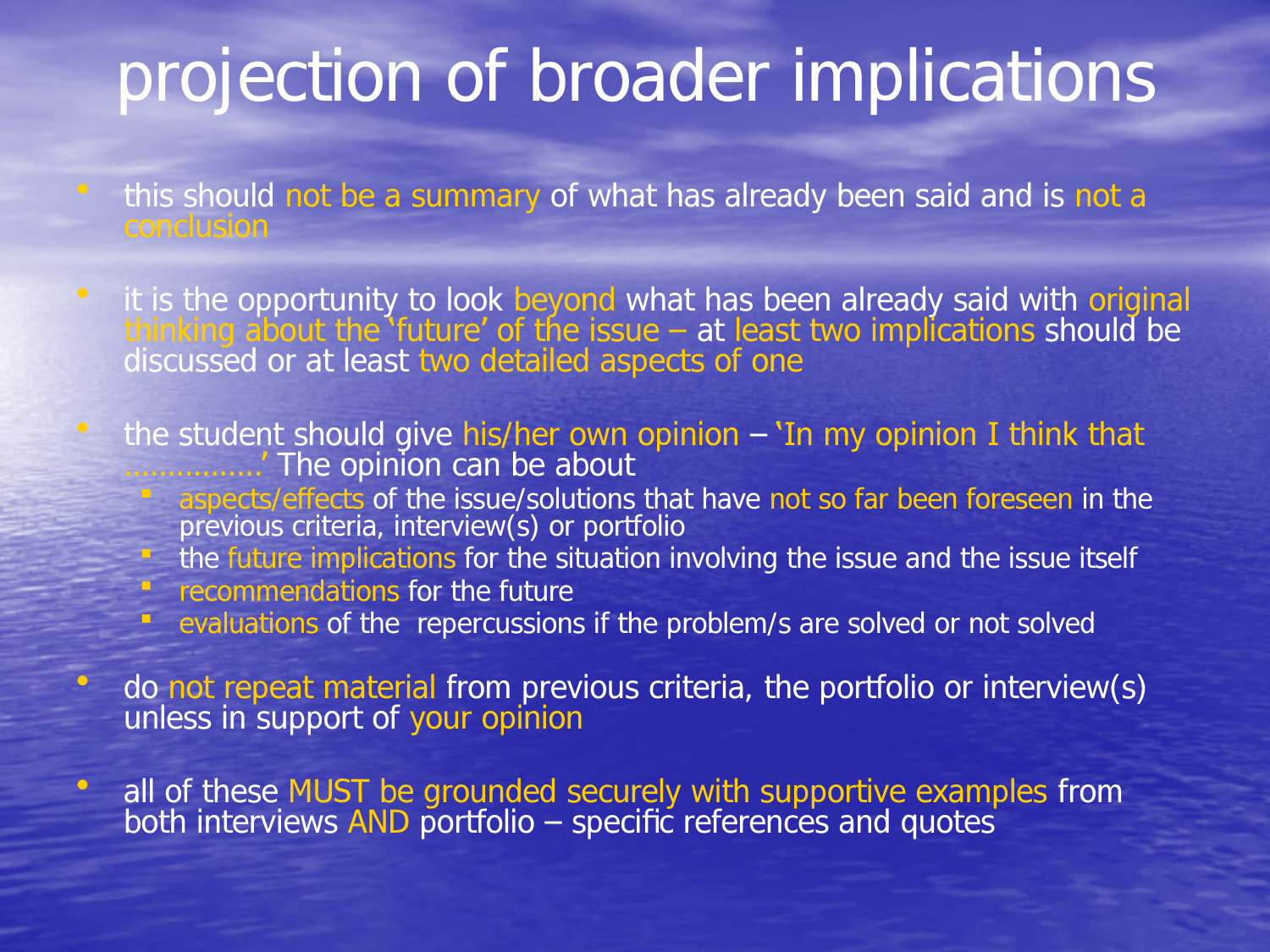

# projection of broader implications
this should not be a summary of what has already been said and is not a conclusion

it is the opportunity to look beyond what has been already said with original thinking about the ‘future’ of the issue – at least two implications should be discussed or at least two detailed aspects of one

the student should give his/her own opinion – ‘In my opinion I think that …………….’ The opinion can be about
aspects/effects of the issue/solutions that have not so far been foreseen in the previous criteria, interview(s) or portfolio
the future implications for the situation involving the issue and the issue itself
recommendations for the future
evaluations of the  repercussions if the problem/s are solved or not solved

do not repeat material from previous criteria, the portfolio or interview(s) unless in support of your opinion

all of these MUST be grounded securely with supportive examples from both interviews AND portfolio – specific references and quotes